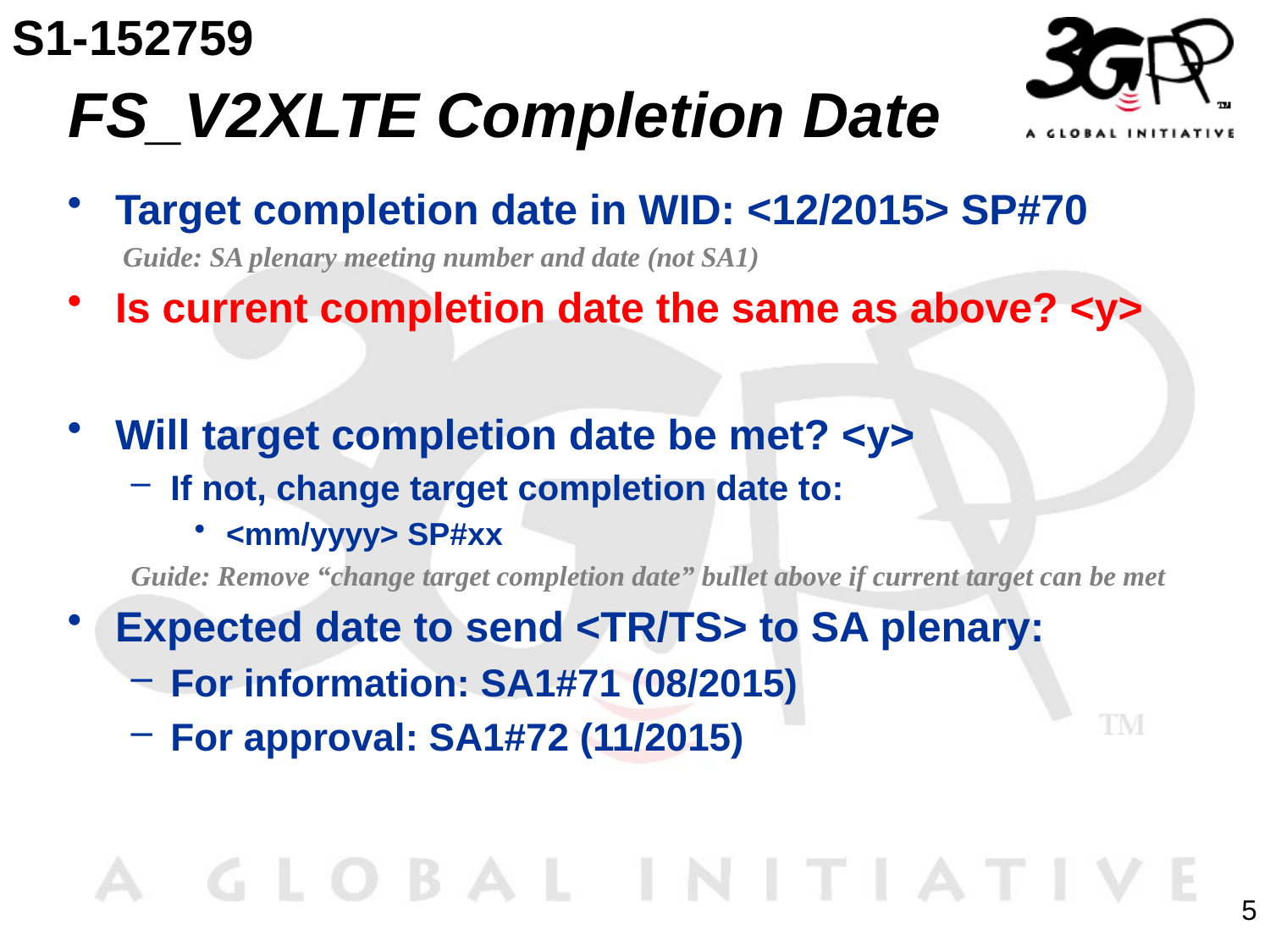

S1-152759

# FS_V2XLTE Completion Date
Target completion date in WID: <12/2015> SP#70
Guide: SA plenary meeting number and date (not SA1)
Is current completion date the same as above? <y>

Will target completion date be met? <y>
If not, change target completion date to:
<mm/yyyy> SP#xx
Guide: Remove “change target completion date” bullet above if current target can be met
Expected date to send <TR/TS> to SA plenary:
For information: SA1#71 (08/2015)
For approval: SA1#72 (11/2015)
5